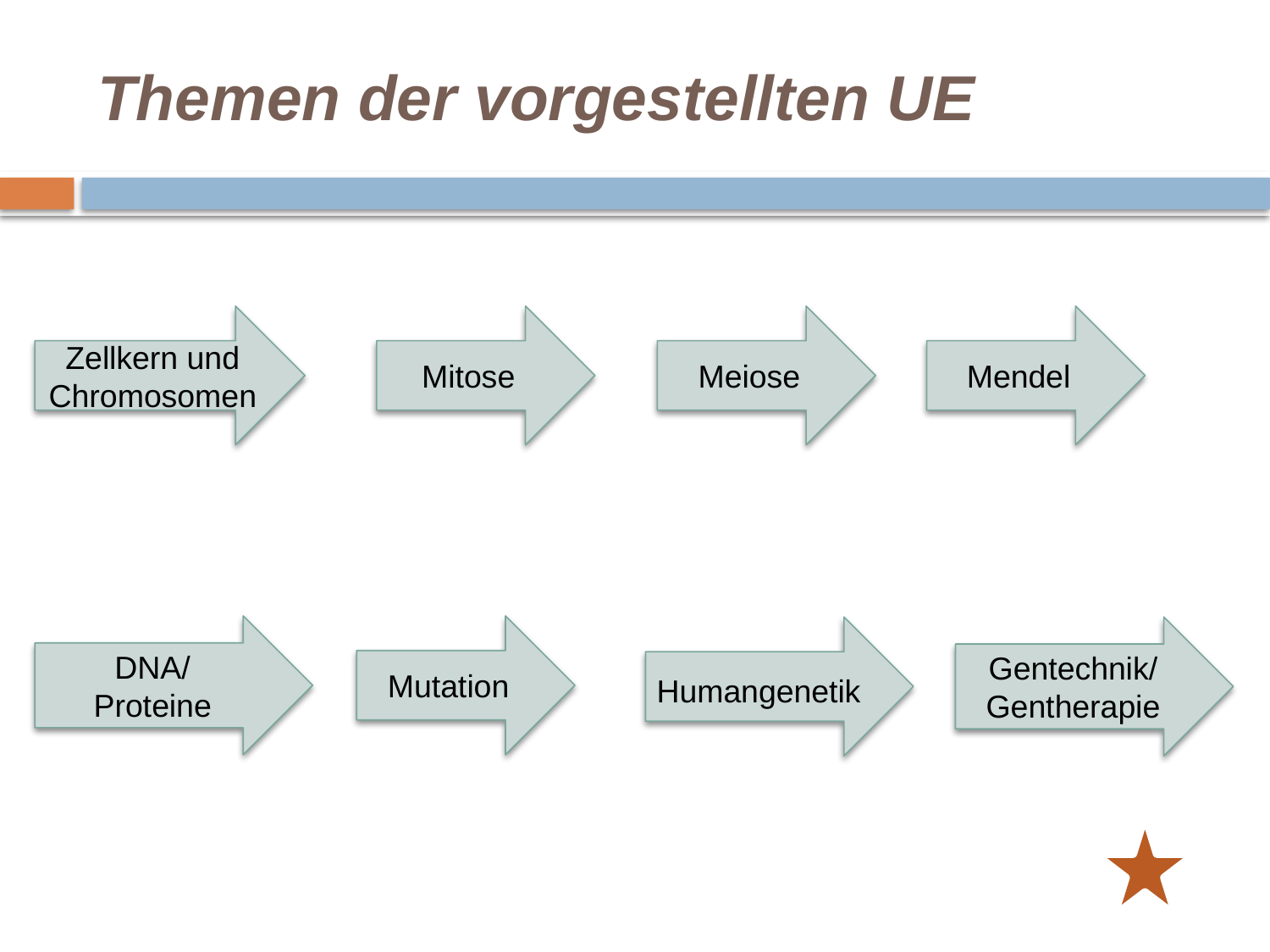

# Themen der vorgestellten UE
Zellkern und Chromosomen
Mitose
Mendel
Meiose
DNA/
Proteine
Mutation

Humangenetik
Gentechnik/
Gentherapie